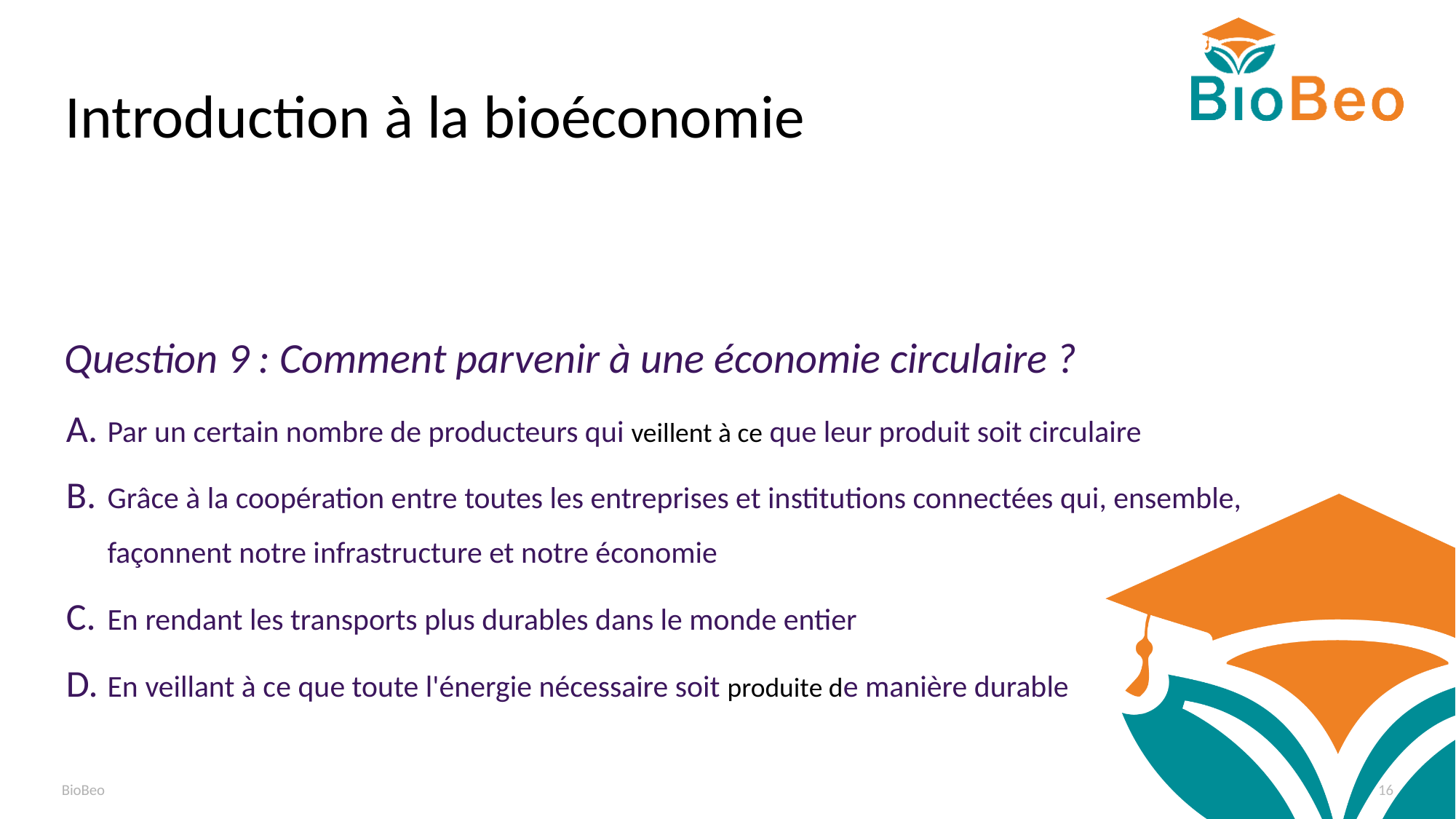

# Introduction à la bioéconomie
Question 9 : Comment parvenir à une économie circulaire ?
Par un certain nombre de producteurs qui veillent à ce que leur produit soit circulaire
Grâce à la coopération entre toutes les entreprises et institutions connectées qui, ensemble, façonnent notre infrastructure et notre économie
En rendant les transports plus durables dans le monde entier
En veillant à ce que toute l'énergie nécessaire soit produite de manière durable
BioBeo
16